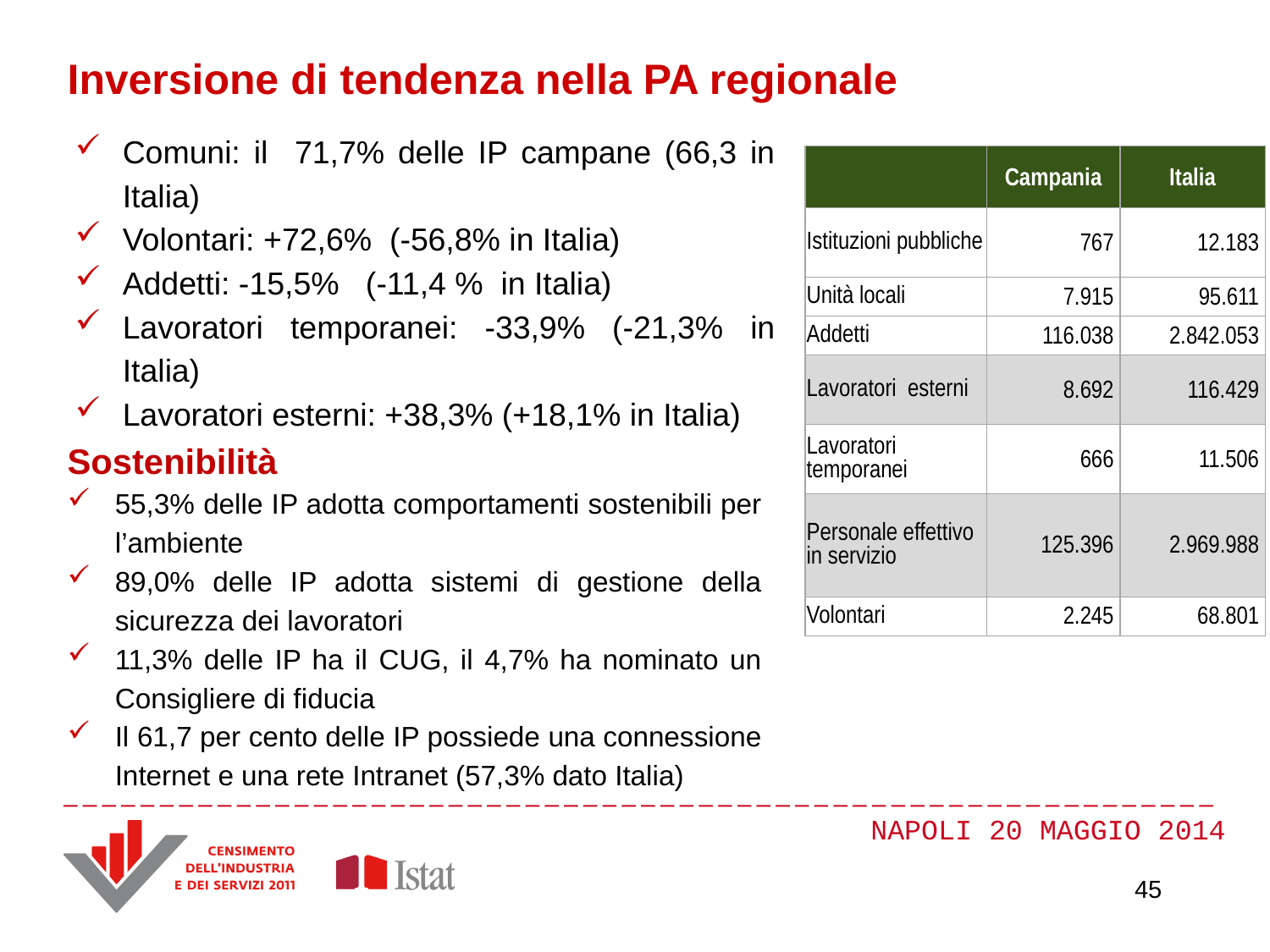

Inversione di tendenza nella PA regionale
Comuni: il  71,7% delle IP campane (66,3 in Italia)
Volontari: +72,6%  (-56,8% in Italia)
Addetti: -15,5%   (-11,4 %  in Italia)
Lavoratori temporanei: -33,9% (-21,3% in Italia)
Lavoratori esterni: +38,3% (+18,1% in Italia)

|  | Campania | Italia |
| --- | --- | --- |
| Istituzioni pubbliche | 767 | 12.183 |
| Unità locali | 7.915 | 95.611 |
| Addetti | 116.038 | 2.842.053 |
| Lavoratori esterni | 8.692 | 116.429 |
| Lavoratori temporanei | 666 | 11.506 |
| Personale effettivo in servizio | 125.396 | 2.969.988 |
| Volontari | 2.245 | 68.801 |
Sostenibilità
55,3% delle IP adotta comportamenti sostenibili per l’ambiente
89,0% delle IP adotta sistemi di gestione della sicurezza dei lavoratori
11,3% delle IP ha il CUG, il 4,7% ha nominato un Consigliere di fiducia
Il 61,7 per cento delle IP possiede una connessione Internet e una rete Intranet (57,3% dato Italia)
45